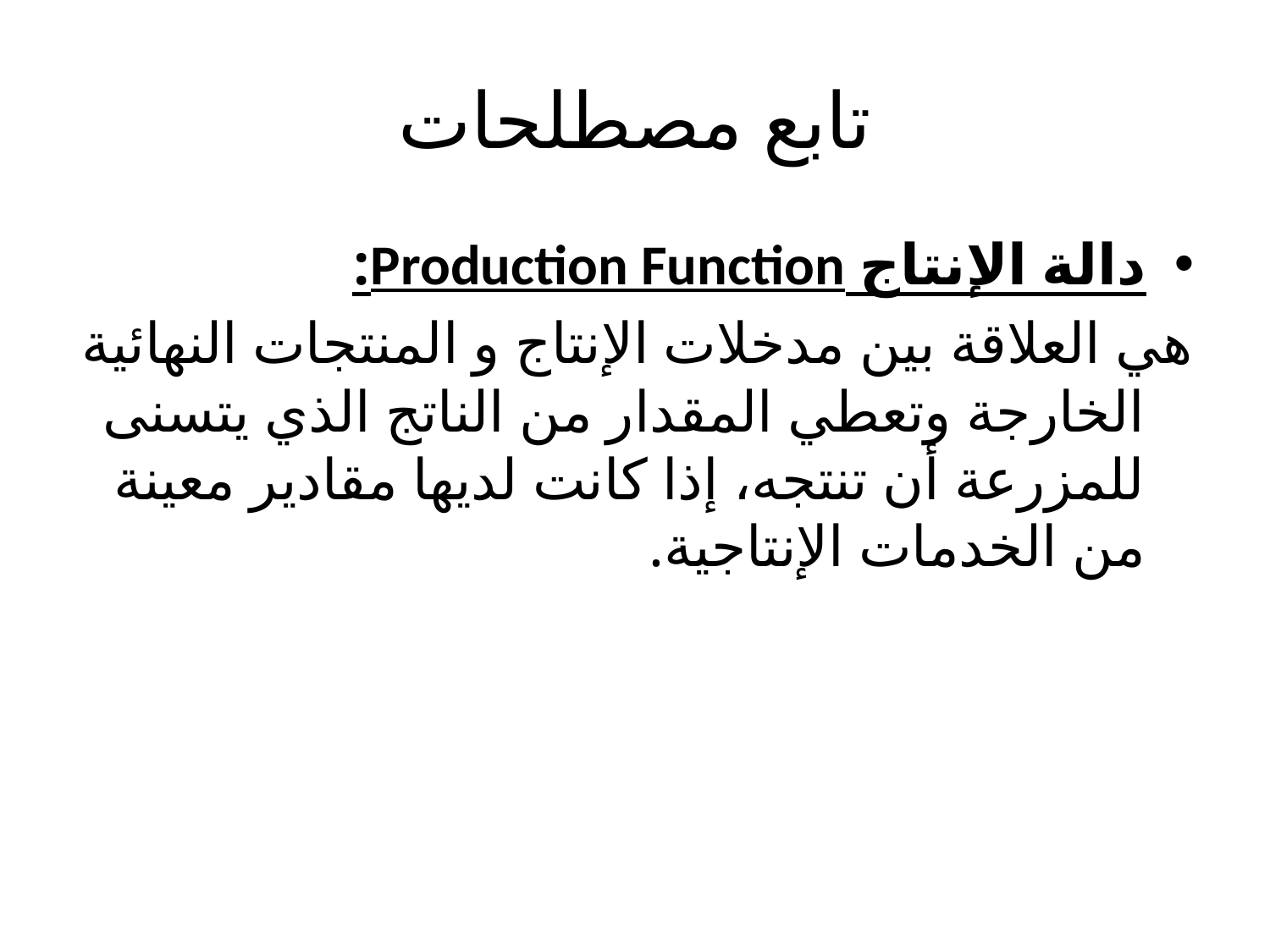

# تابع مصطلحات
دالة الإنتاج Production Function:
	هي العلاقة بين مدخلات الإنتاج و المنتجات النهائية الخارجة وتعطي المقدار من الناتج الذي يتسنى للمزرعة أن تنتجه، إذا كانت لديها مقادير معينة من الخدمات الإنتاجية.